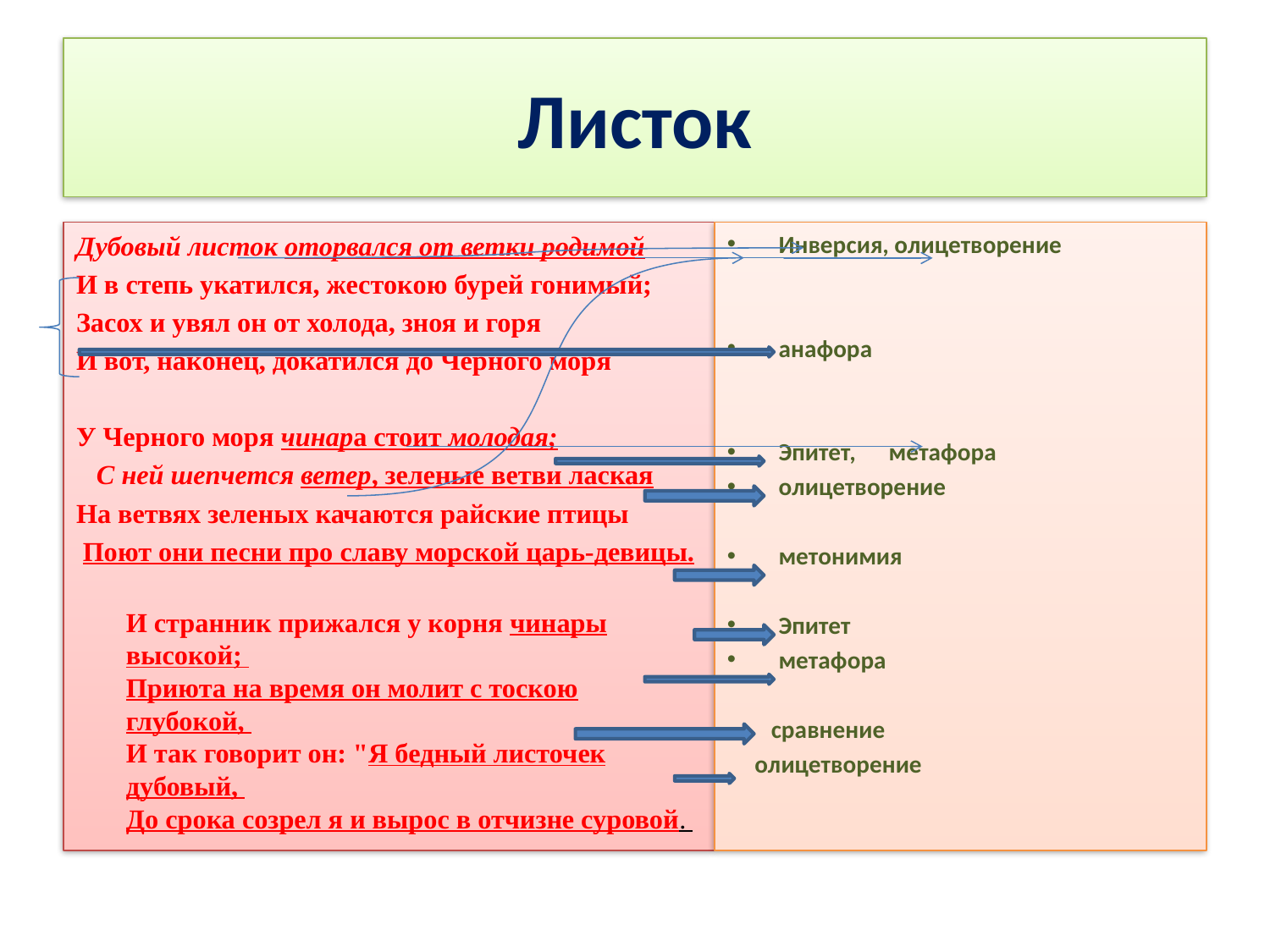

# Листок
Дубовый листок оторвался от ветки родимой
И в степь укатился, жестокою бурей гонимый;
Засох и увял он от холода, зноя и горя
И вот, наконец, докатился до Черного моря

У Черного моря чинара стоит молодая;
   С ней шепчется ветер, зеленые ветви лаская
На ветвях зеленых качаются райские птицы
 Поют они песни про славу морской царь-девицы.
И странник прижался у корня чинары высокой;
Приюта на время он молит с тоскою глубокой,
И так говорит он: "Я бедный листочек дубовый,
До срока созрел я и вырос в отчизне суровой.
Инверсия, олицетворение

анафора

Эпитет,      метафора
олицетворение

метонимия

Эпитет
метафора

        сравнение
     олицетворение